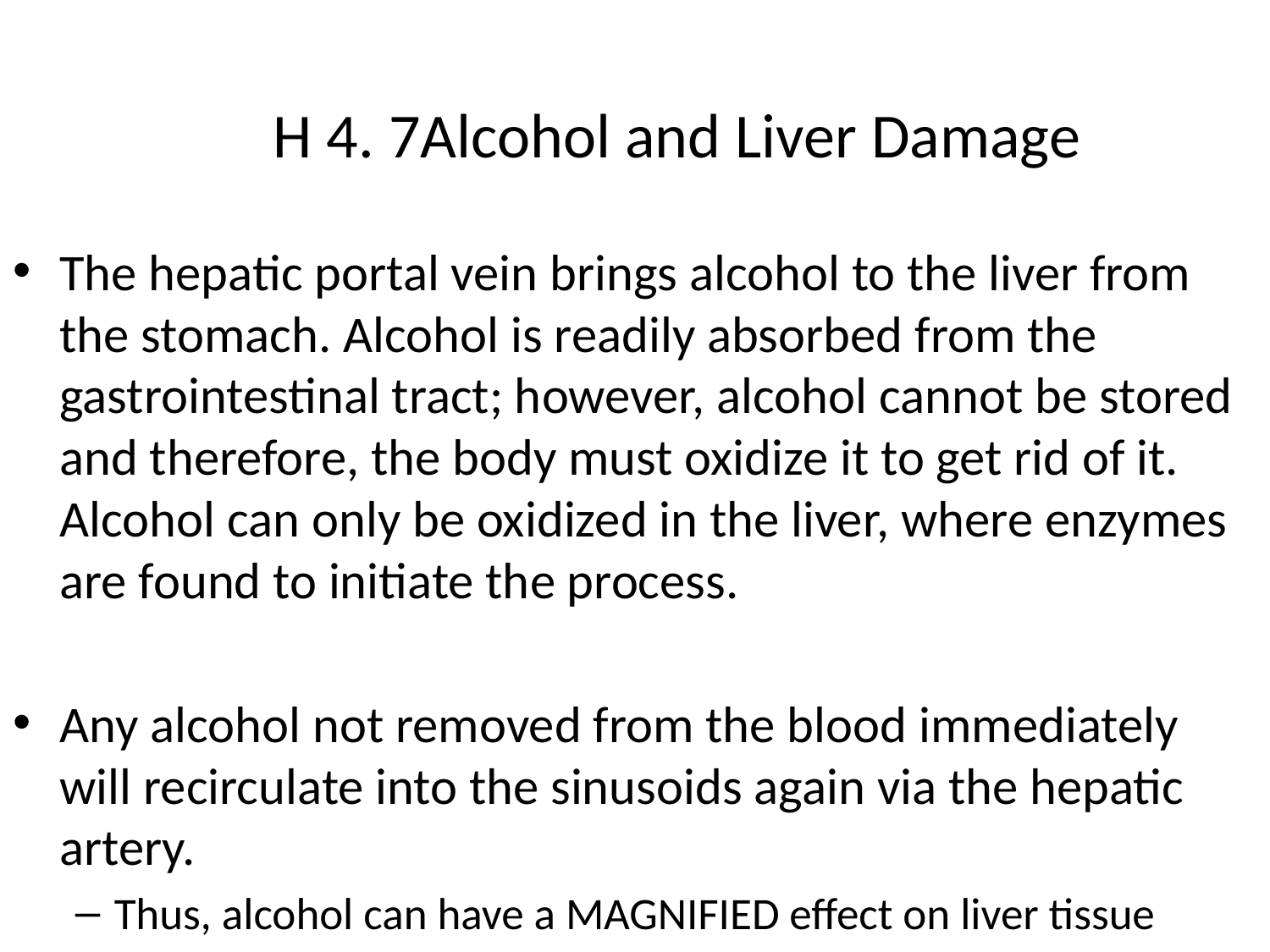

# H 4. 7Alcohol and Liver Damage
The hepatic portal vein brings alcohol to the liver from the stomach. Alcohol is readily absorbed from the gastrointestinal tract; however, alcohol cannot be stored and therefore, the body must oxidize it to get rid of it. Alcohol can only be oxidized in the liver, where enzymes are found to initiate the process.

Any alcohol not removed from the blood immediately will recirculate into the sinusoids again via the hepatic artery.
Thus, alcohol can have a MAGNIFIED effect on liver tissue